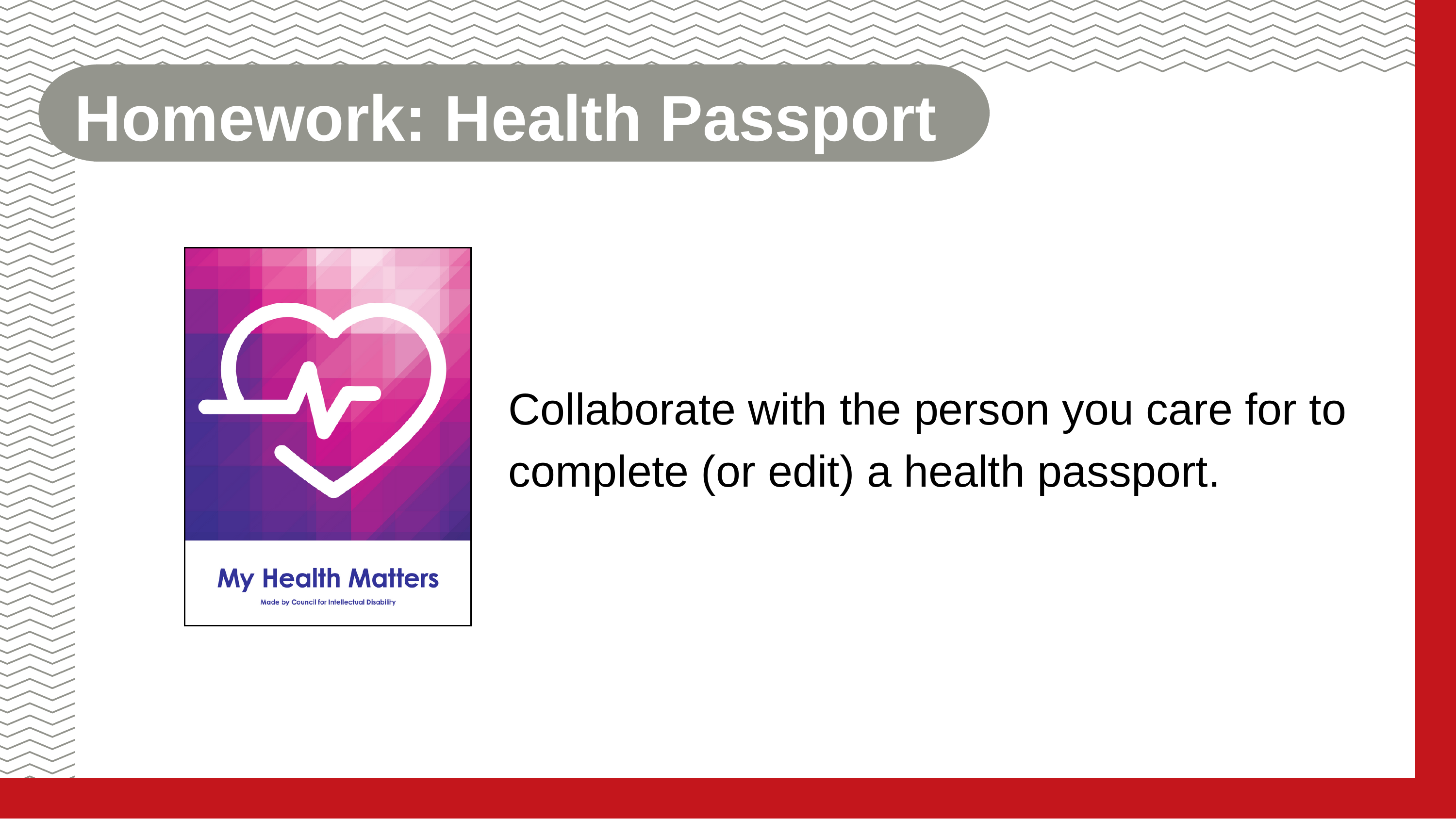

Homework: Health Passport

Collaborate with the person you care for to complete (or edit) a health passport.